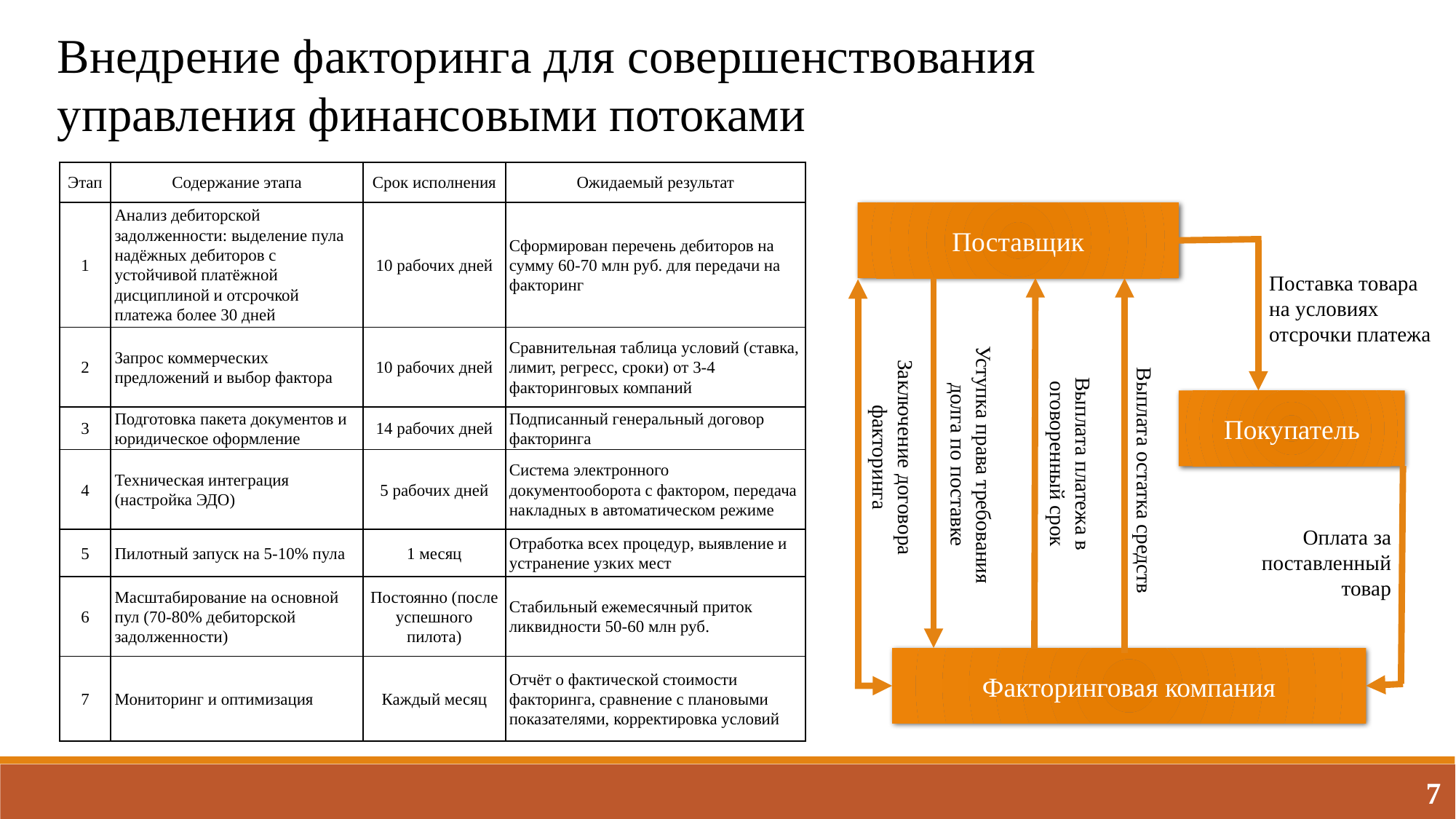

Внедрение факторинга для совершенствования управления финансовыми потоками
| Этап | Содержание этапа | Срок исполнения | Ожидаемый результат |
| --- | --- | --- | --- |
| 1 | Анализ дебиторской задолженности: выделение пула надёжных дебиторов с устойчивой платёжной дисциплиной и отсрочкой платежа более 30 дней | 10 рабочих дней | Сформирован перечень дебиторов на сумму 60-70 млн руб. для передачи на факторинг |
| 2 | Запрос коммерческих предложений и выбор фактора | 10 рабочих дней | Сравнительная таблица условий (ставка, лимит, регресс, сроки) от 3-4 факторинговых компаний |
| 3 | Подготовка пакета документов и юридическое оформление | 14 рабочих дней | Подписанный генеральный договор факторинга |
| 4 | Техническая интеграция (настройка ЭДО) | 5 рабочих дней | Система электронного документооборота с фактором, передача накладных в автоматическом режиме |
| 5 | Пилотный запуск на 5-10% пула | 1 месяц | Отработка всех процедур, выявление и устранение узких мест |
| 6 | Масштабирование на основной пул (70-80% дебиторской задолженности) | Постоянно (после успешного пилота) | Стабильный ежемесячный приток ликвидности 50-60 млн руб. |
| 7 | Мониторинг и оптимизация | Каждый месяц | Отчёт о фактической стоимости факторинга, сравнение с плановыми показателями, корректировка условий |
Поставщик
Поставка товара
на условиях отсрочки платежа
Покупатель
Заключение договора факторинга
Выплата платежа в оговоренный срок
Уступка права требования долга по поставке
Выплата остатка средств
Оплата за поставленный товар
Факторинговая компания
7